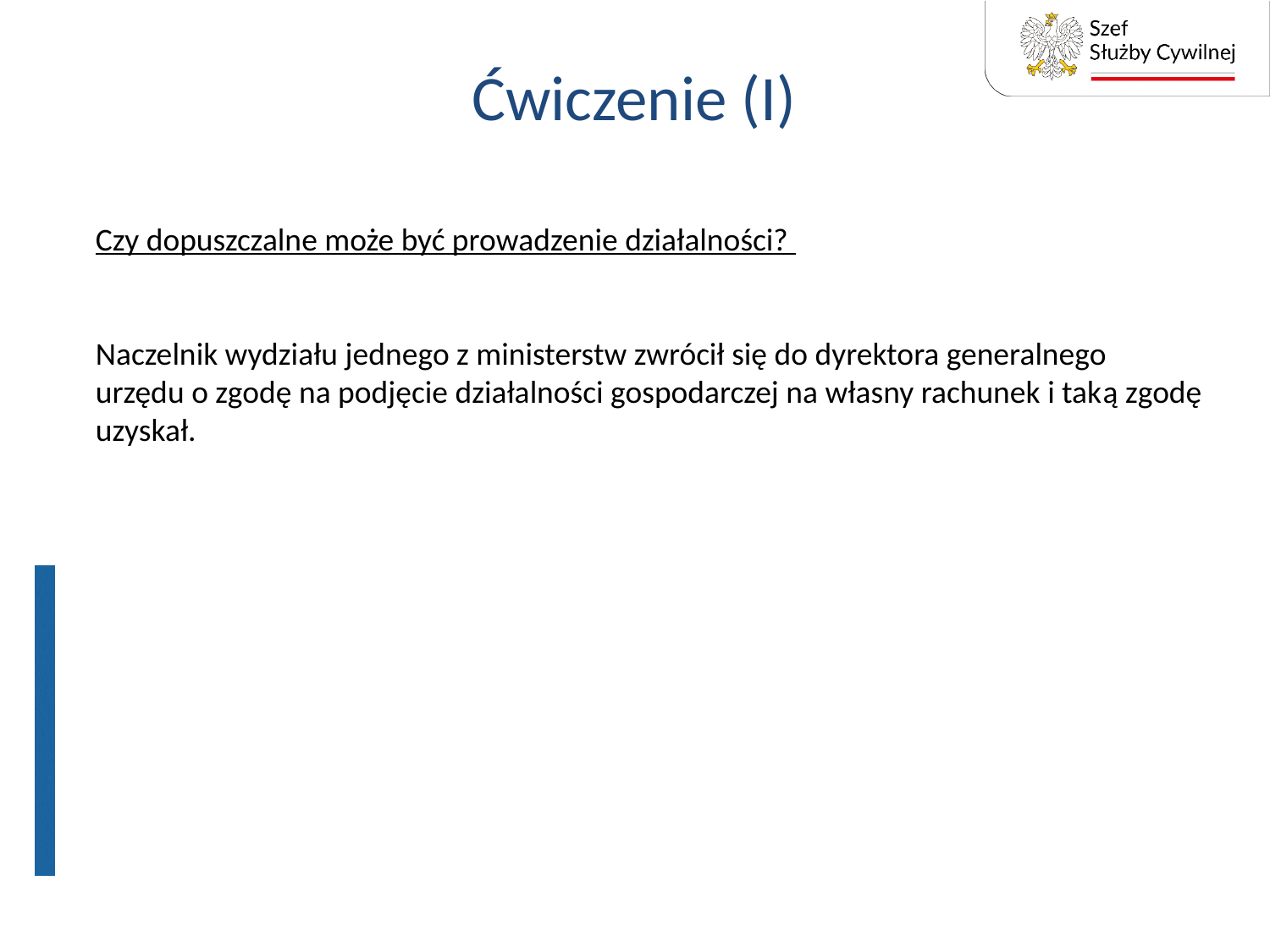

# Ćwiczenie (I)
Czy dopuszczalne może być prowadzenie działalności?

Naczelnik wydziału jednego z ministerstw zwrócił się do dyrektora generalnego urzędu o zgodę na podjęcie działalności gospodarczej na własny rachunek i taką zgodę uzyskał.